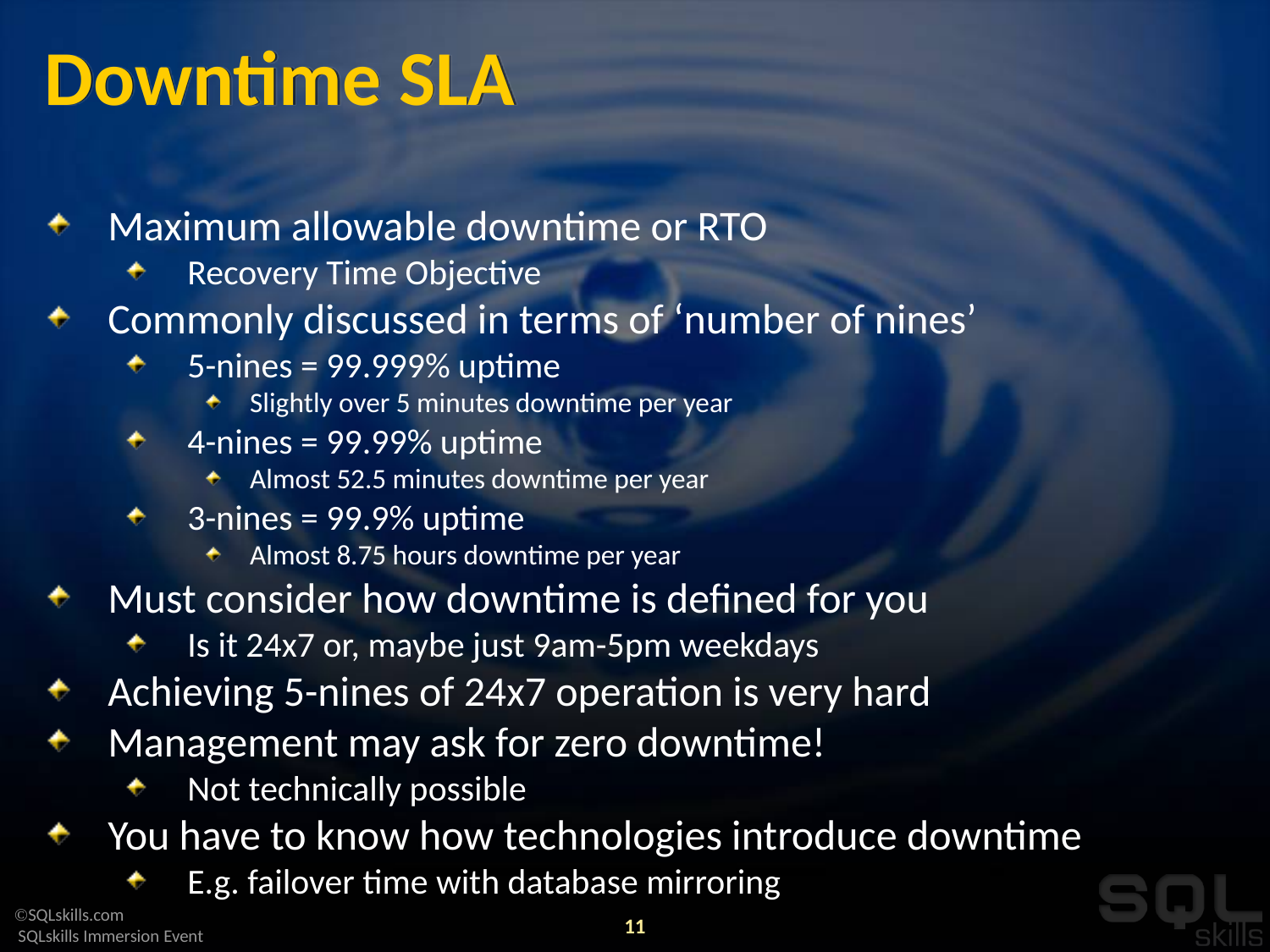

# Downtime SLA
Maximum allowable downtime or RTO
Recovery Time Objective
Commonly discussed in terms of ‘number of nines’
5-nines = 99.999% uptime
Slightly over 5 minutes downtime per year
4-nines = 99.99% uptime
Almost 52.5 minutes downtime per year
3-nines = 99.9% uptime
Almost 8.75 hours downtime per year
Must consider how downtime is defined for you
Is it 24x7 or, maybe just 9am-5pm weekdays
Achieving 5-nines of 24x7 operation is very hard
Management may ask for zero downtime!
Not technically possible
You have to know how technologies introduce downtime
E.g. failover time with database mirroring
11